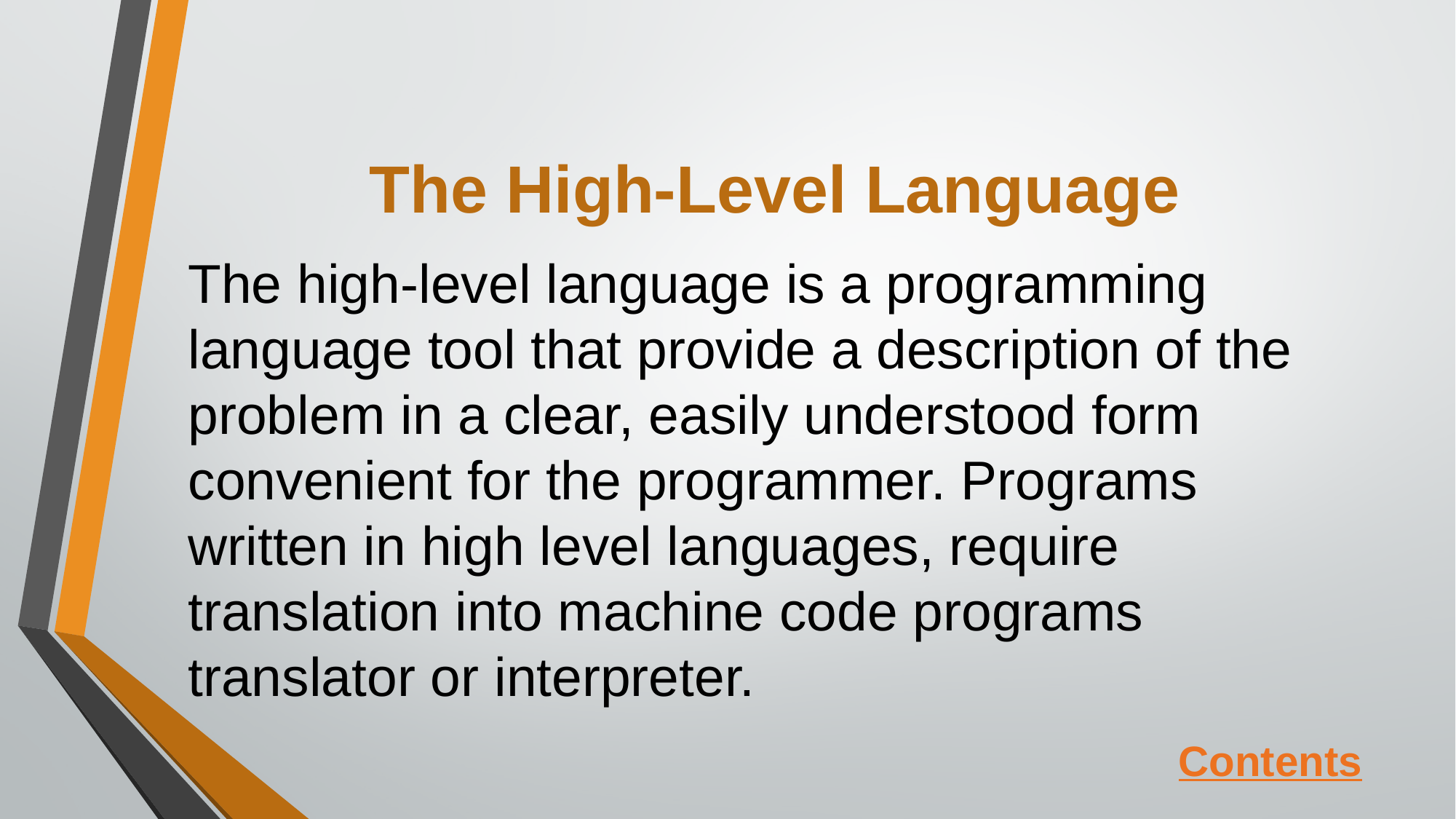

# The High-Level Language
The high-level language is a programming language tool that provide a description of the problem in a clear, easily understood form convenient for the programmer. Programs written in high level languages, require translation into machine code programs translator or interpreter.
Contents